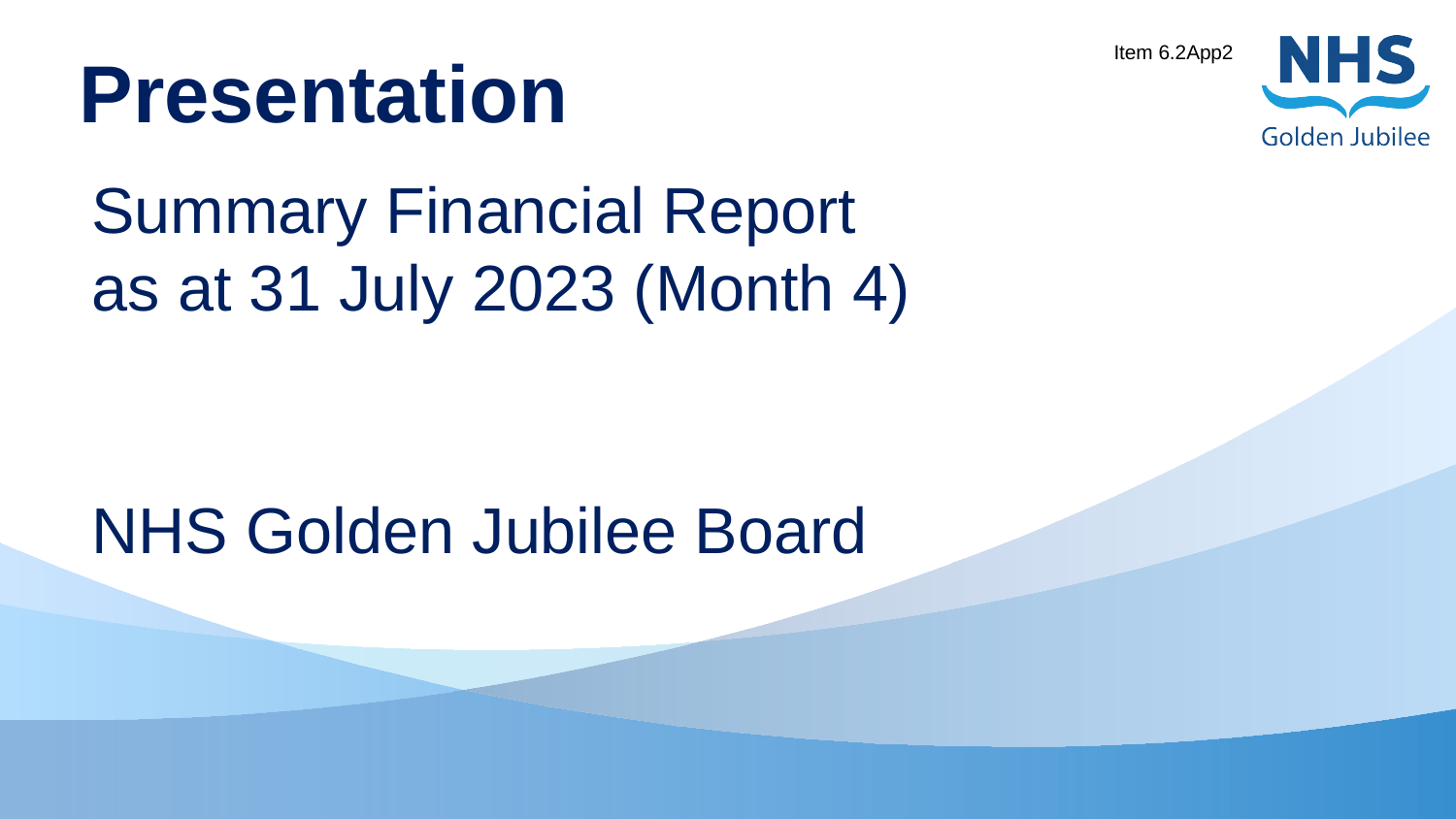

Item 6.2App2
# Presentation
Summary Financial Report
as at 31 July 2023 (Month 4)

NHS Golden Jubilee Board